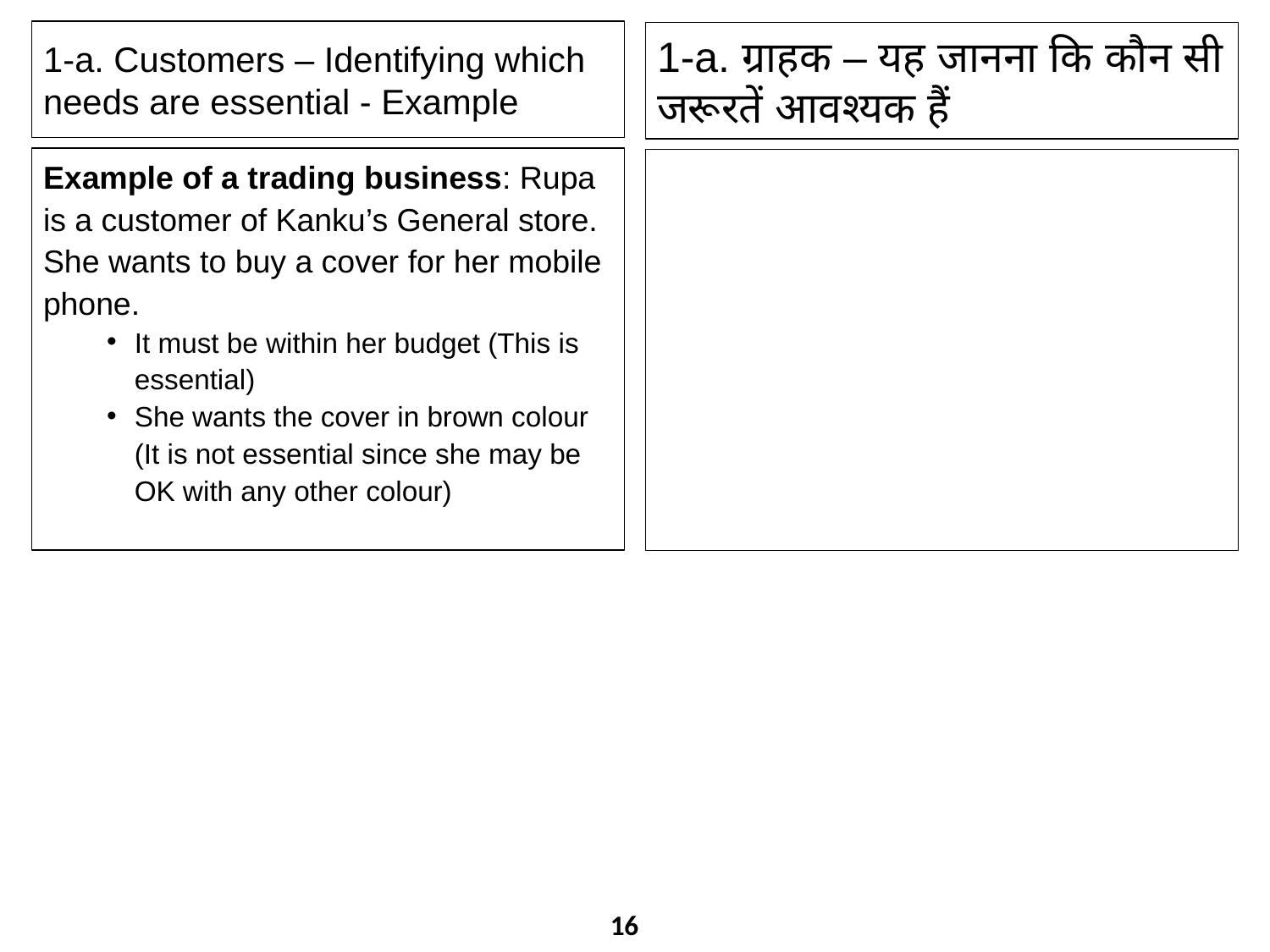

1-a. Customers – Identifying which needs are essential - Example
1-a. ग्राहक – यह जानना कि कौन सी जरूरतें आवश्यक हैं
Example of a trading business: Rupa is a customer of Kanku’s General store. She wants to buy a cover for her mobile phone.
It must be within her budget (This is essential)
She wants the cover in brown colour (It is not essential since she may be OK with any other colour)

16